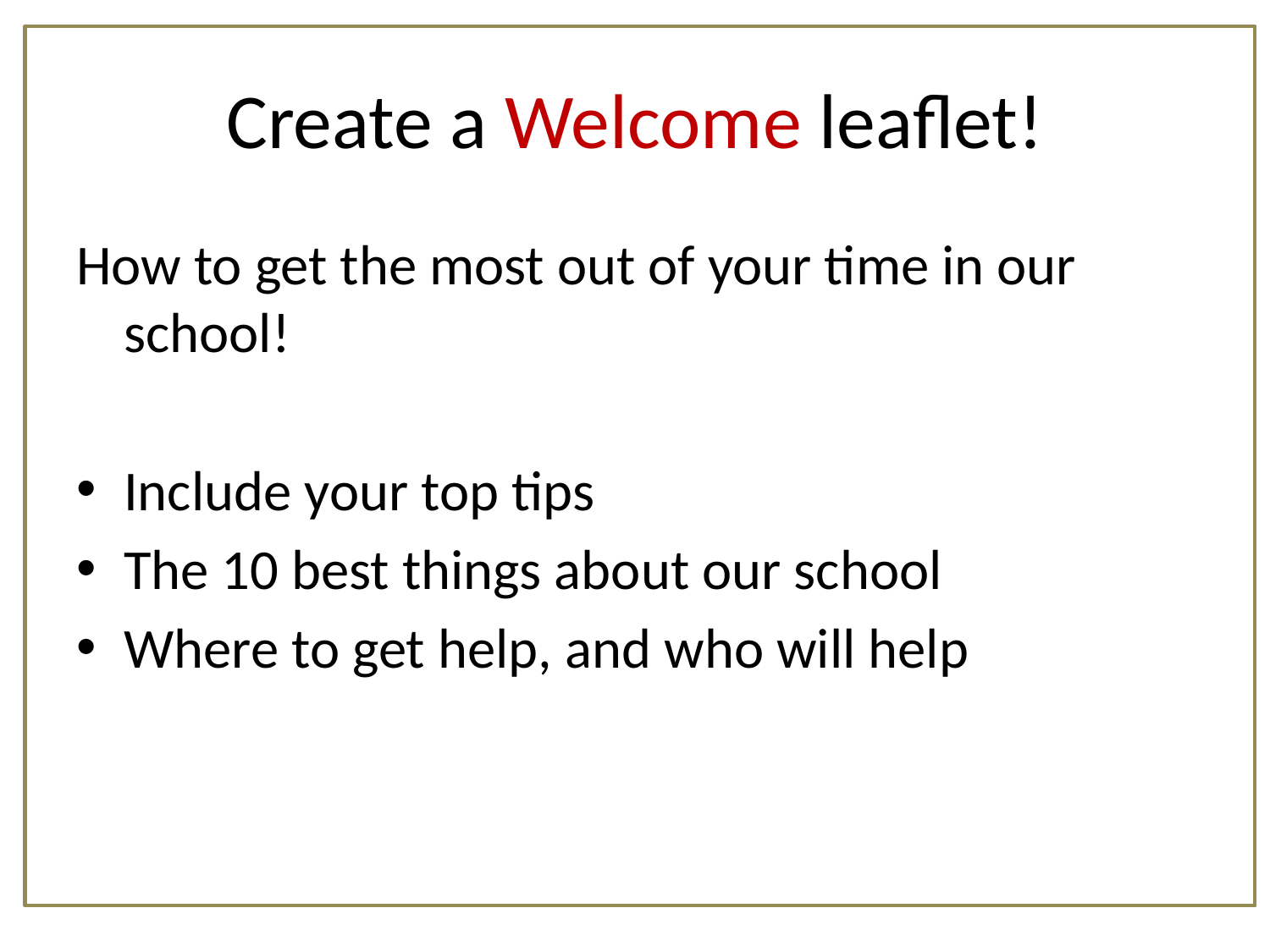

# Create a Welcome leaflet!
How to get the most out of your time in our school!

Include your top tips
The 10 best things about our school
Where to get help, and who will help